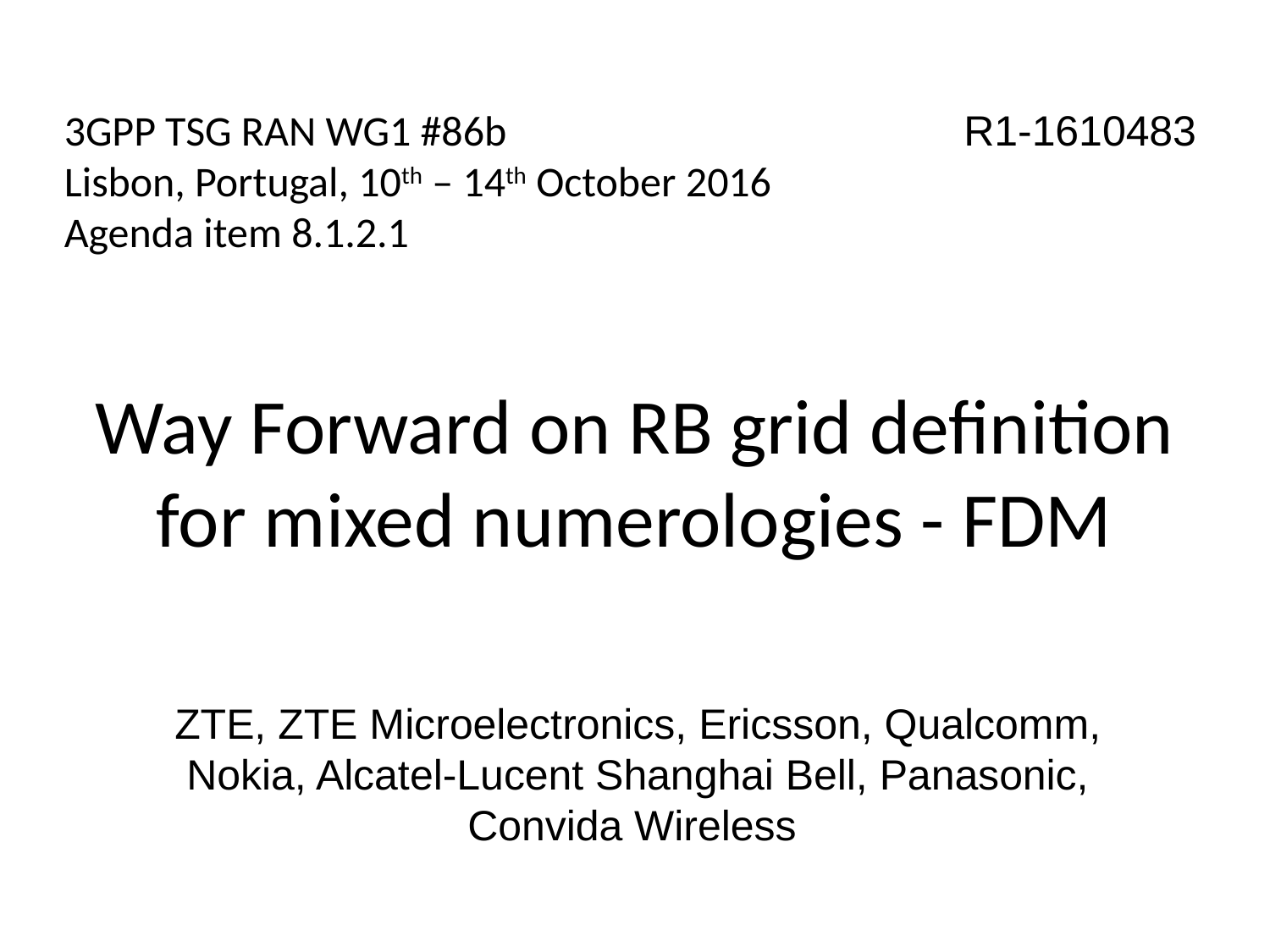

3GPP TSG RAN WG1 #86b
Lisbon, Portugal, 10th – 14th October 2016
Agenda item 8.1.2.1
R1-1610483
Way Forward on RB grid definition for mixed numerologies - FDM
ZTE, ZTE Microelectronics, Ericsson, Qualcomm, Nokia, Alcatel-Lucent Shanghai Bell, Panasonic, Convida Wireless